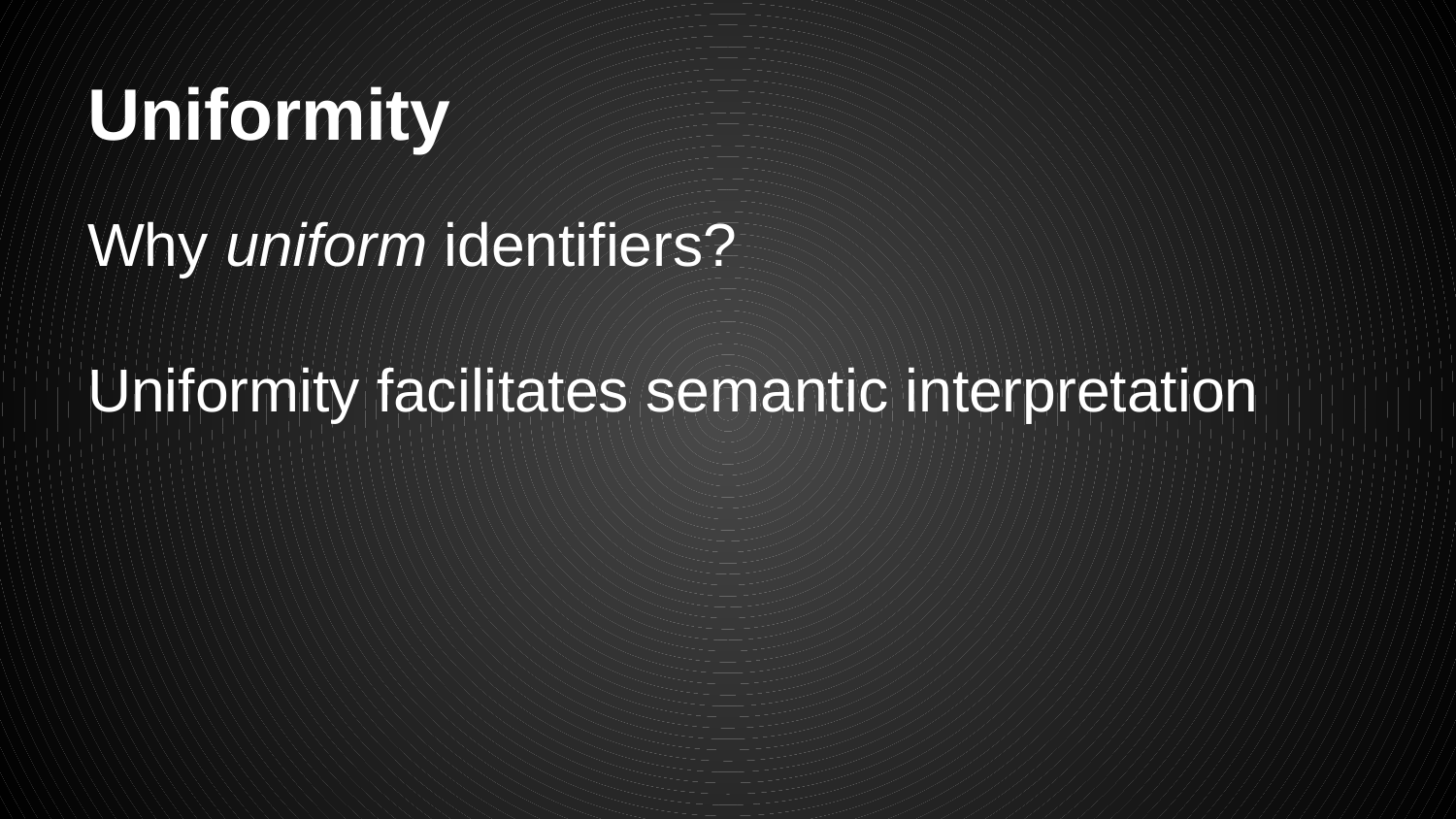

# Uniformity
Why uniform identifiers?

Uniformity facilitates semantic interpretation